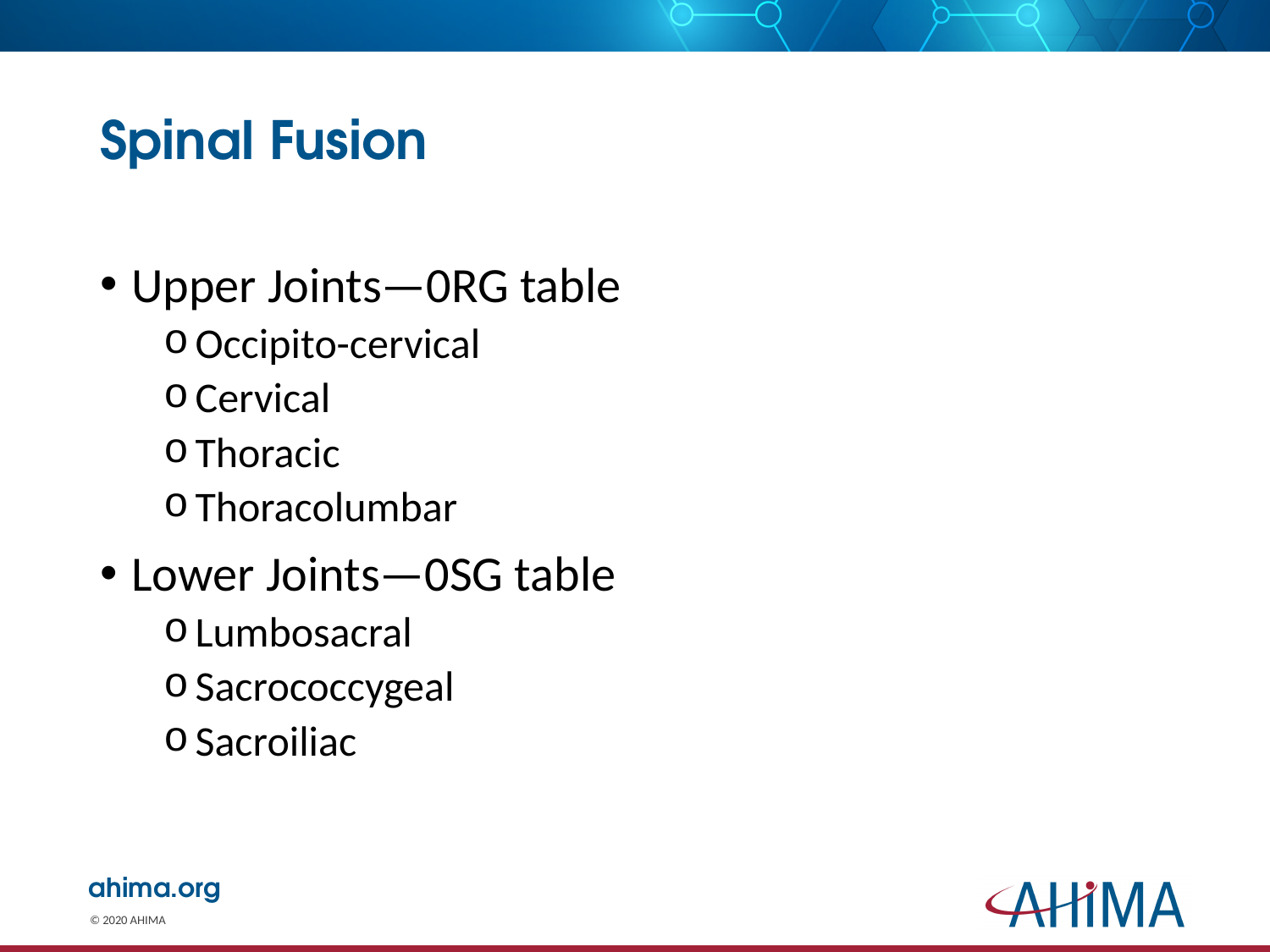

# Spinal Fusion
Upper Joints—0RG table
Occipito-cervical
Cervical
Thoracic
Thoracolumbar
Lower Joints—0SG table
Lumbosacral
Sacrococcygeal
Sacroiliac